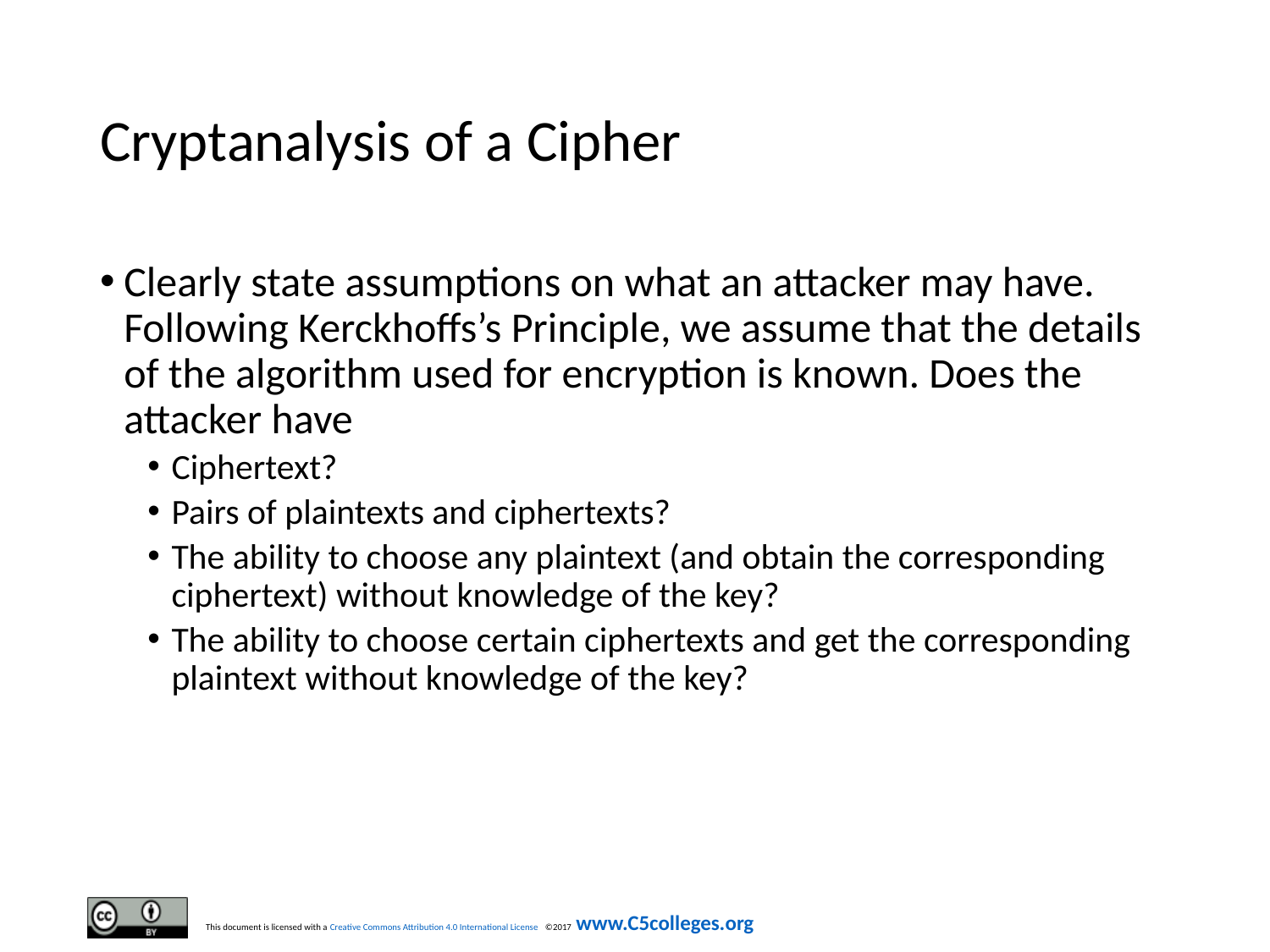

# Cryptanalysis of a Cipher
Clearly state assumptions on what an attacker may have. Following Kerckhoffs’s Principle, we assume that the details of the algorithm used for encryption is known. Does the attacker have
Ciphertext?
Pairs of plaintexts and ciphertexts?
The ability to choose any plaintext (and obtain the corresponding ciphertext) without knowledge of the key?
The ability to choose certain ciphertexts and get the corresponding plaintext without knowledge of the key?